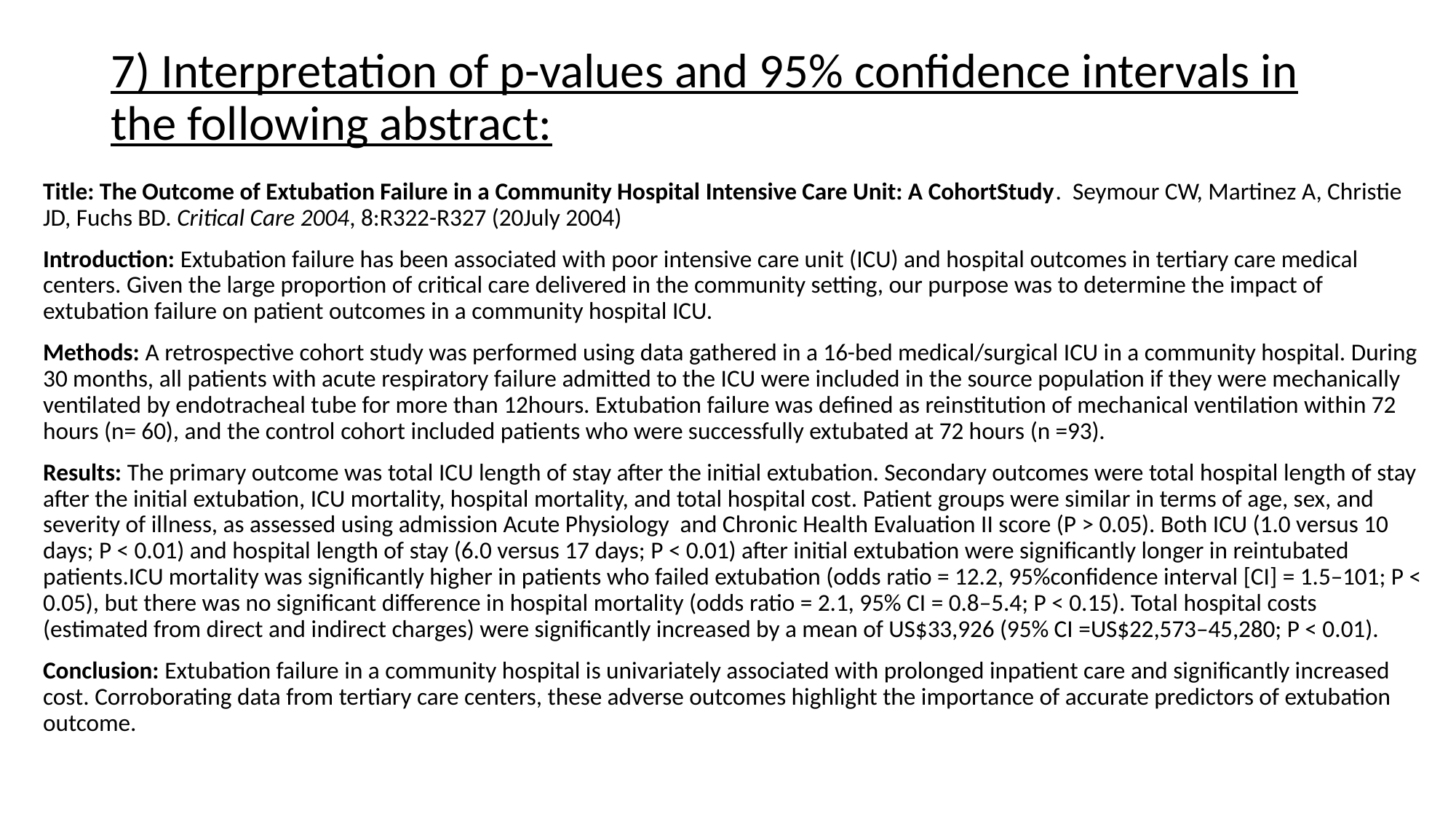

# 7) Interpretation of p-values and 95% confidence intervals in the following abstract:
Title: The Outcome of Extubation Failure in a Community Hospital Intensive Care Unit: A CohortStudy.  Seymour CW, Martinez A, Christie JD, Fuchs BD. Critical Care 2004, 8:R322-R327 (20July 2004)
Introduction: Extubation failure has been associated with poor intensive care unit (ICU) and hospital outcomes in tertiary care medical centers. Given the large proportion of critical care delivered in the community setting, our purpose was to determine the impact of extubation failure on patient outcomes in a community hospital ICU.
Methods: A retrospective cohort study was performed using data gathered in a 16-bed medical/surgical ICU in a community hospital. During 30 months, all patients with acute respiratory failure admitted to the ICU were included in the source population if they were mechanically ventilated by endotracheal tube for more than 12hours. Extubation failure was defined as reinstitution of mechanical ventilation within 72 hours (n= 60), and the control cohort included patients who were successfully extubated at 72 hours (n =93).
Results: The primary outcome was total ICU length of stay after the initial extubation. Secondary outcomes were total hospital length of stay after the initial extubation, ICU mortality, hospital mortality, and total hospital cost. Patient groups were similar in terms of age, sex, and severity of illness, as assessed using admission Acute Physiology  and Chronic Health Evaluation II score (P > 0.05). Both ICU (1.0 versus 10 days; P < 0.01) and hospital length of stay (6.0 versus 17 days; P < 0.01) after initial extubation were significantly longer in reintubated patients.ICU mortality was significantly higher in patients who failed extubation (odds ratio = 12.2, 95%confidence interval [CI] = 1.5–101; P < 0.05), but there was no significant difference in hospital mortality (odds ratio = 2.1, 95% CI = 0.8–5.4; P < 0.15). Total hospital costs (estimated from direct and indirect charges) were significantly increased by a mean of US$33,926 (95% CI =US$22,573–45,280; P < 0.01).
Conclusion: Extubation failure in a community hospital is univariately associated with prolonged inpatient care and significantly increased cost. Corroborating data from tertiary care centers, these adverse outcomes highlight the importance of accurate predictors of extubation outcome.